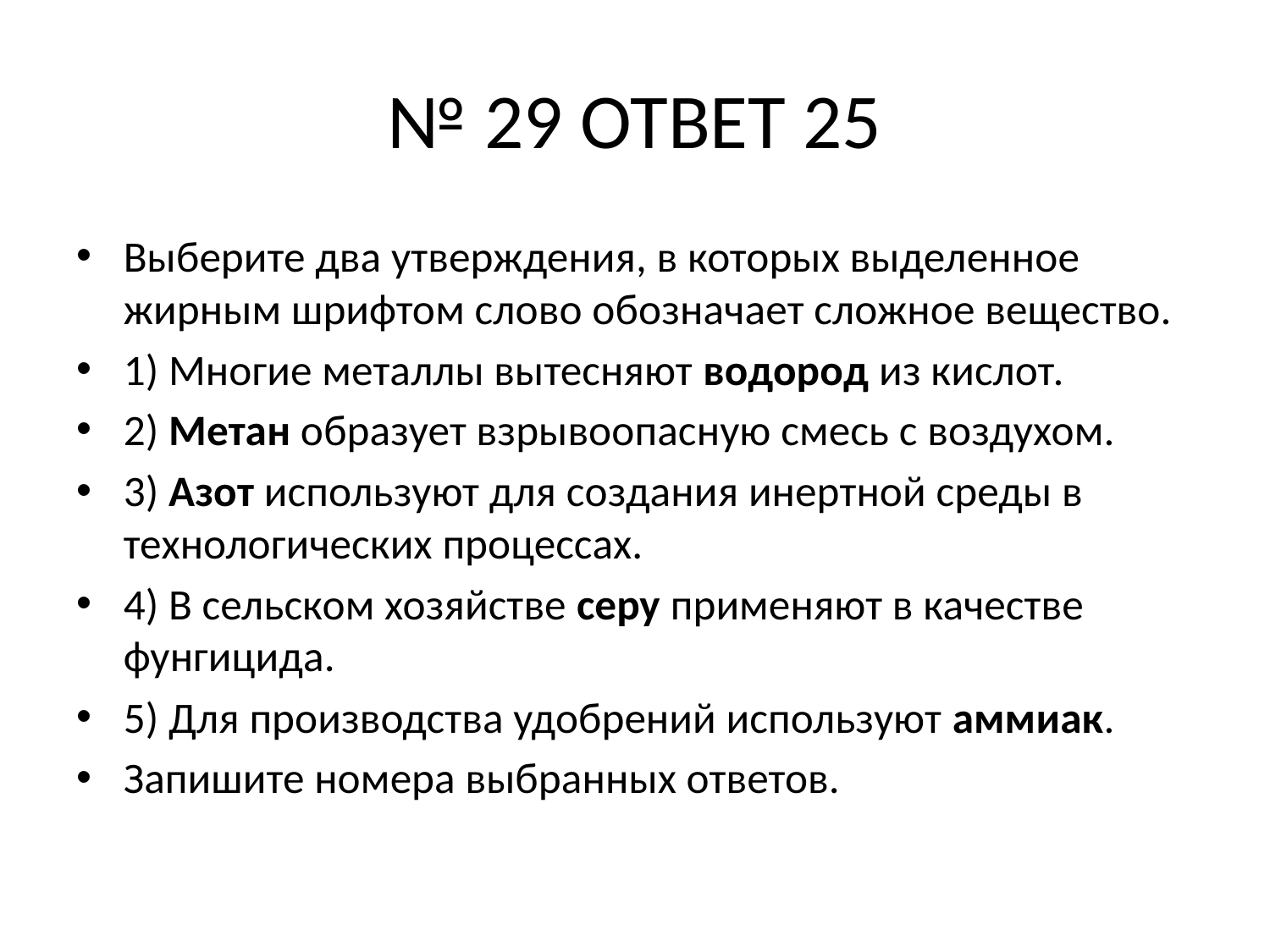

# № 29 ОТВЕТ 25
Выберите два утверждения, в которых выделенное жирным шрифтом слово обозначает сложное вещество.
1) Многие металлы вытесняют водород из кислот.
2) Метан образует взрывоопасную смесь с воздухом.
3) Азот используют для создания инертной среды в технологических процессах.
4) В сельском хозяйстве серу применяют в качестве фунгицида.
5) Для производства удобрений используют аммиак.
Запишите номера выбранных ответов.